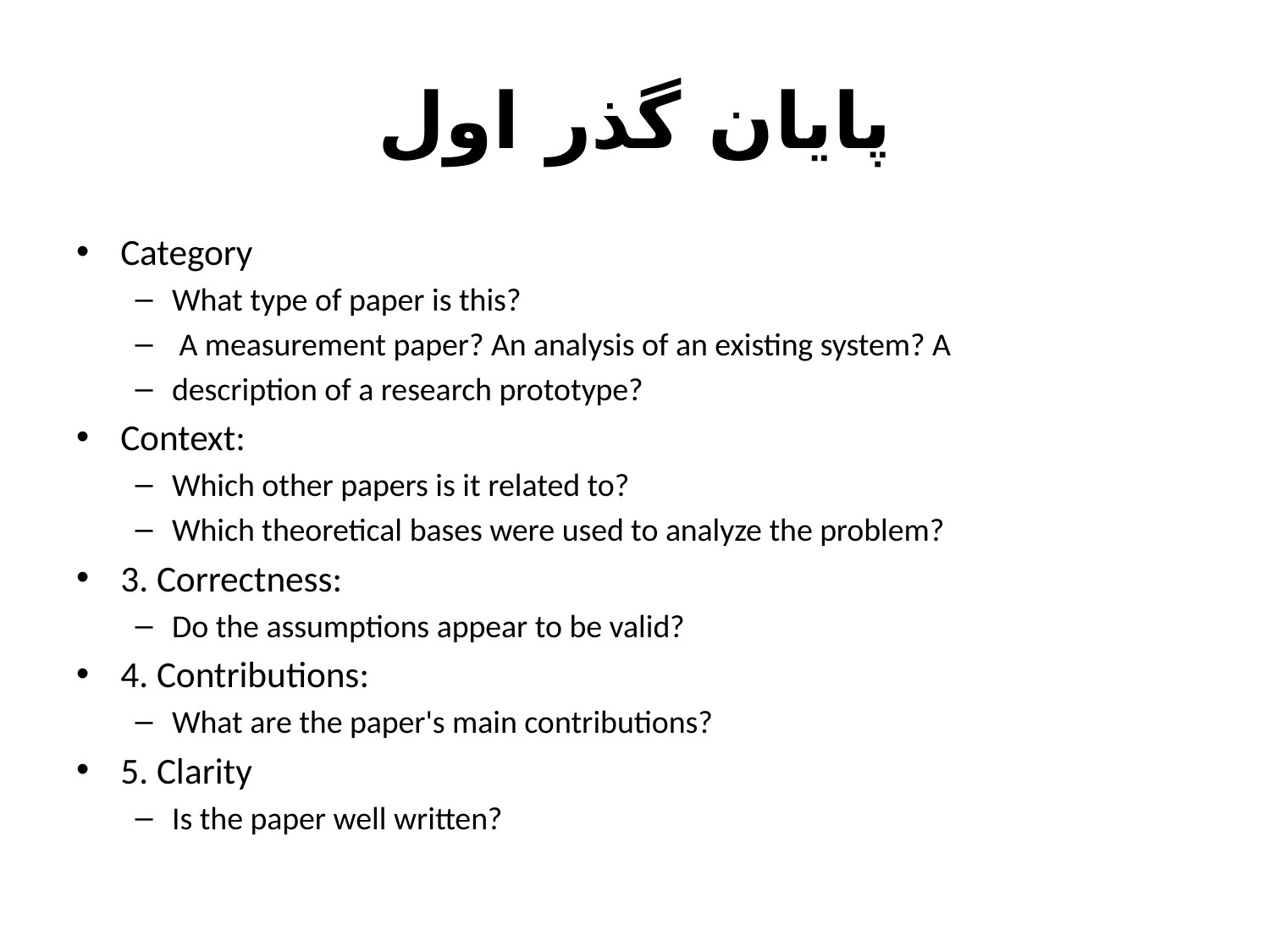

# پایان گذر اول
Category
What type of paper is this?
 A measurement paper? An analysis of an existing system? A
description of a research prototype?
Context:
Which other papers is it related to?
Which theoretical bases were used to analyze the problem?
3. Correctness:
Do the assumptions appear to be valid?
4. Contributions:
What are the paper's main contributions?
5. Clarity
Is the paper well written?